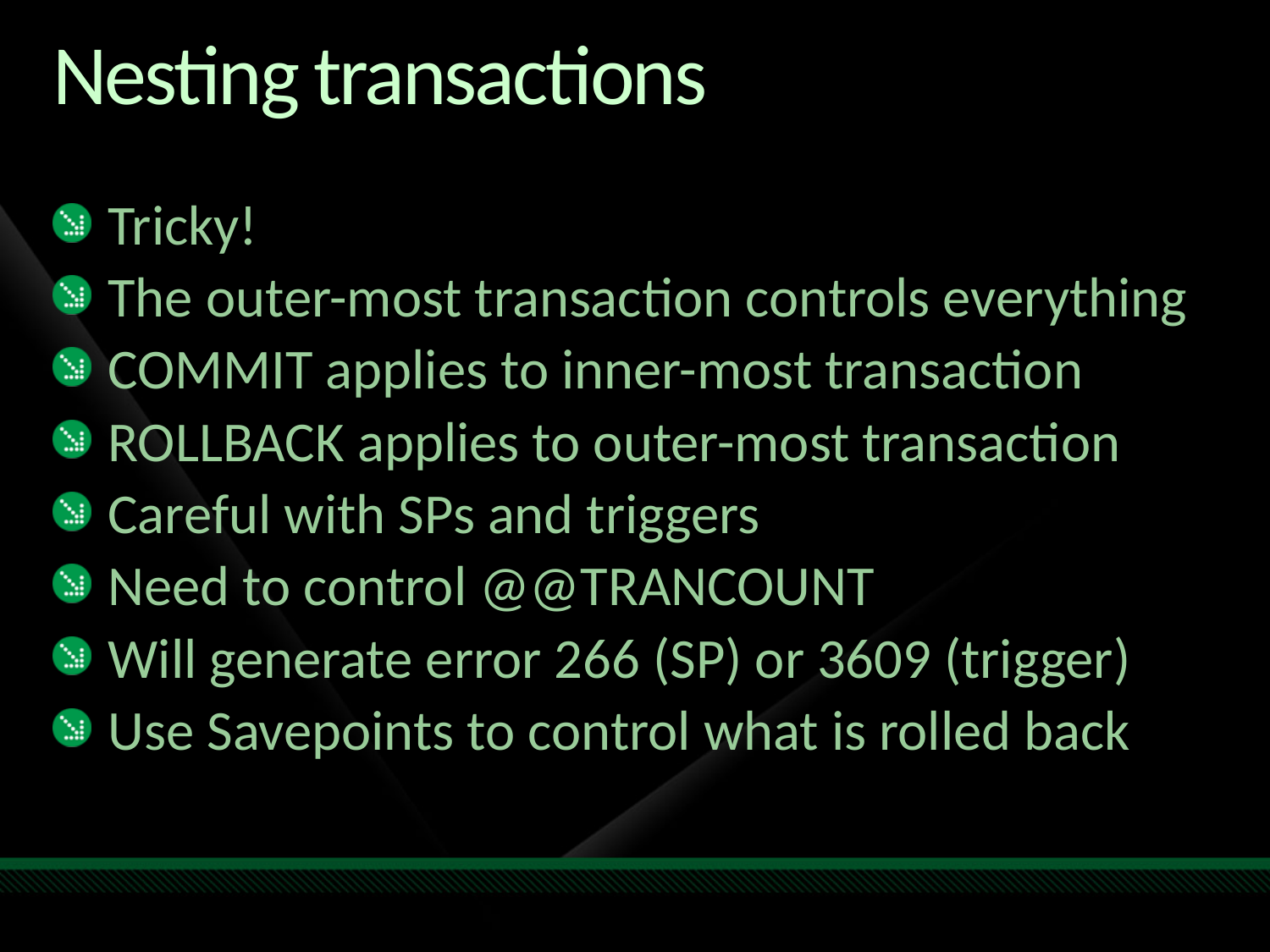

# Nesting transactions
Tricky!
The outer-most transaction controls everything
COMMIT applies to inner-most transaction
ROLLBACK applies to outer-most transaction
Careful with SPs and triggers
Need to control @@TRANCOUNT
Will generate error 266 (SP) or 3609 (trigger)
Use Savepoints to control what is rolled back